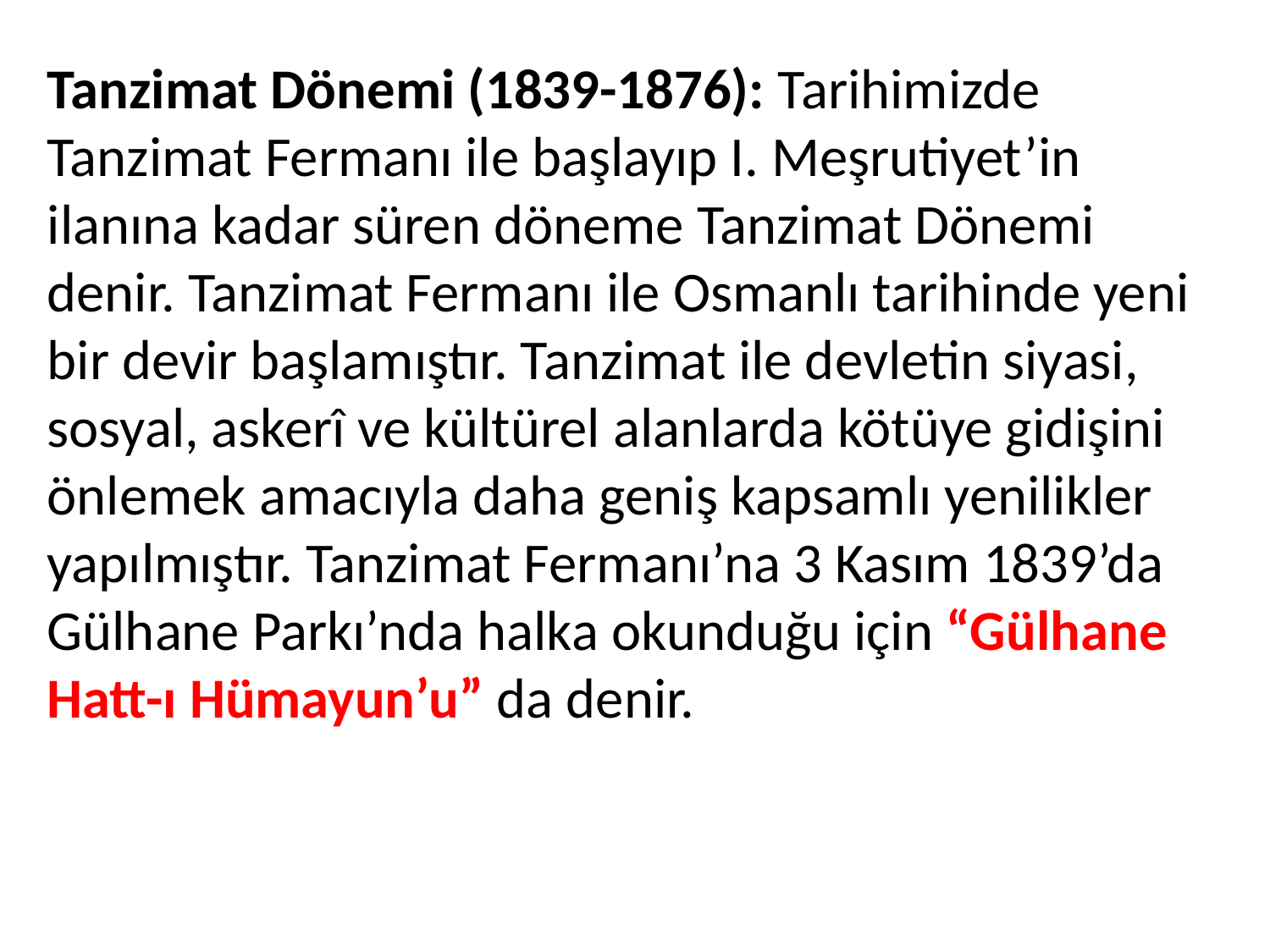

Tanzimat Dönemi (1839-1876): Tarihimizde Tanzimat Fermanı ile başlayıp I. Meşrutiyet’in ilanına kadar süren döneme Tanzimat Dönemi denir. Tanzimat Fermanı ile Osmanlı tarihinde yeni bir devir başlamıştır. Tanzimat ile devletin siyasi, sosyal, askerî ve kültürel alanlarda kötüye gidişini önlemek amacıyla daha geniş kapsamlı yenilikler yapılmıştır. Tanzimat Fermanı’na 3 Kasım 1839’da Gülhane Parkı’nda halka okunduğu için “Gülhane Hatt-ı Hümayun’u” da denir.